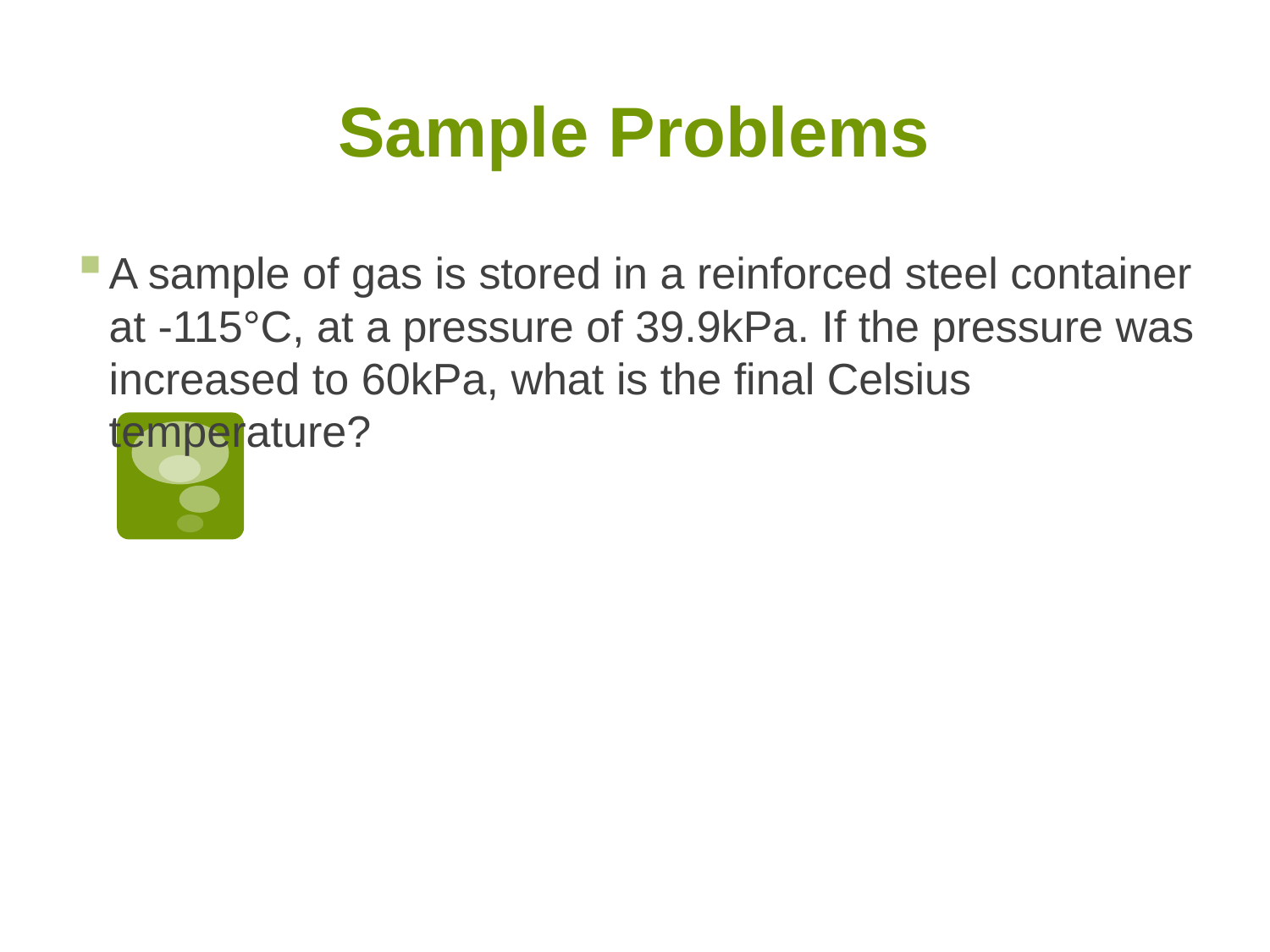

# Sample Problems
A sample of gas is stored in a reinforced steel container at -115°C, at a pressure of 39.9kPa. If the pressure was increased to 60kPa, what is the final Celsius temperature?